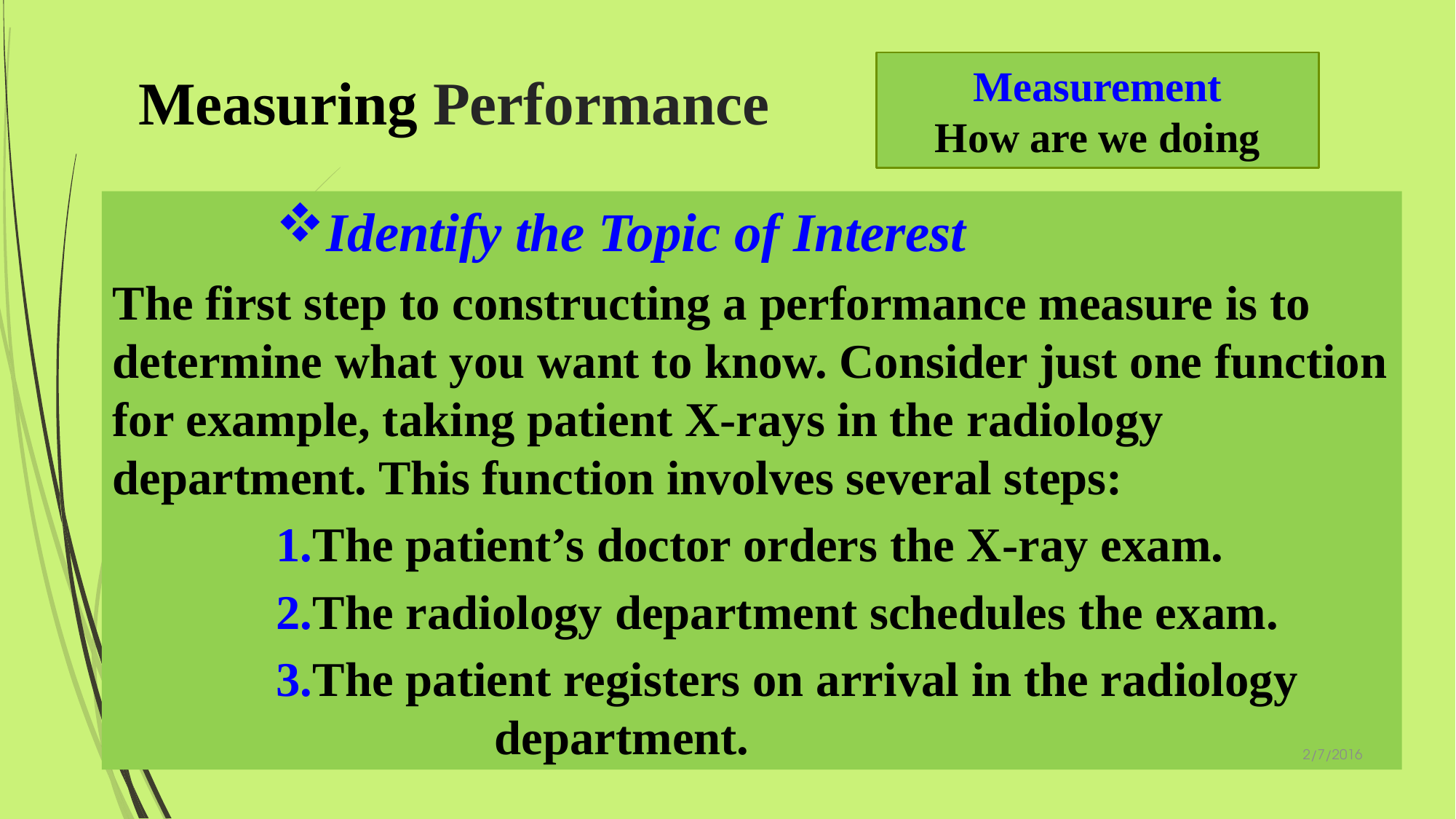

# Measuring Performance
Measurement
How are we doing

Identify the Topic of Interest
The first step to constructing a performance measure is to determine what you want to know. Consider just one function for example, taking patient X-rays in the radiology department. This function involves several steps:
The patient’s doctor orders the X-ray exam.
The radiology department schedules the exam.
The patient registers on arrival in the radiology 				department.
2/7/2016
Mohammed Alnaif Ph.D.